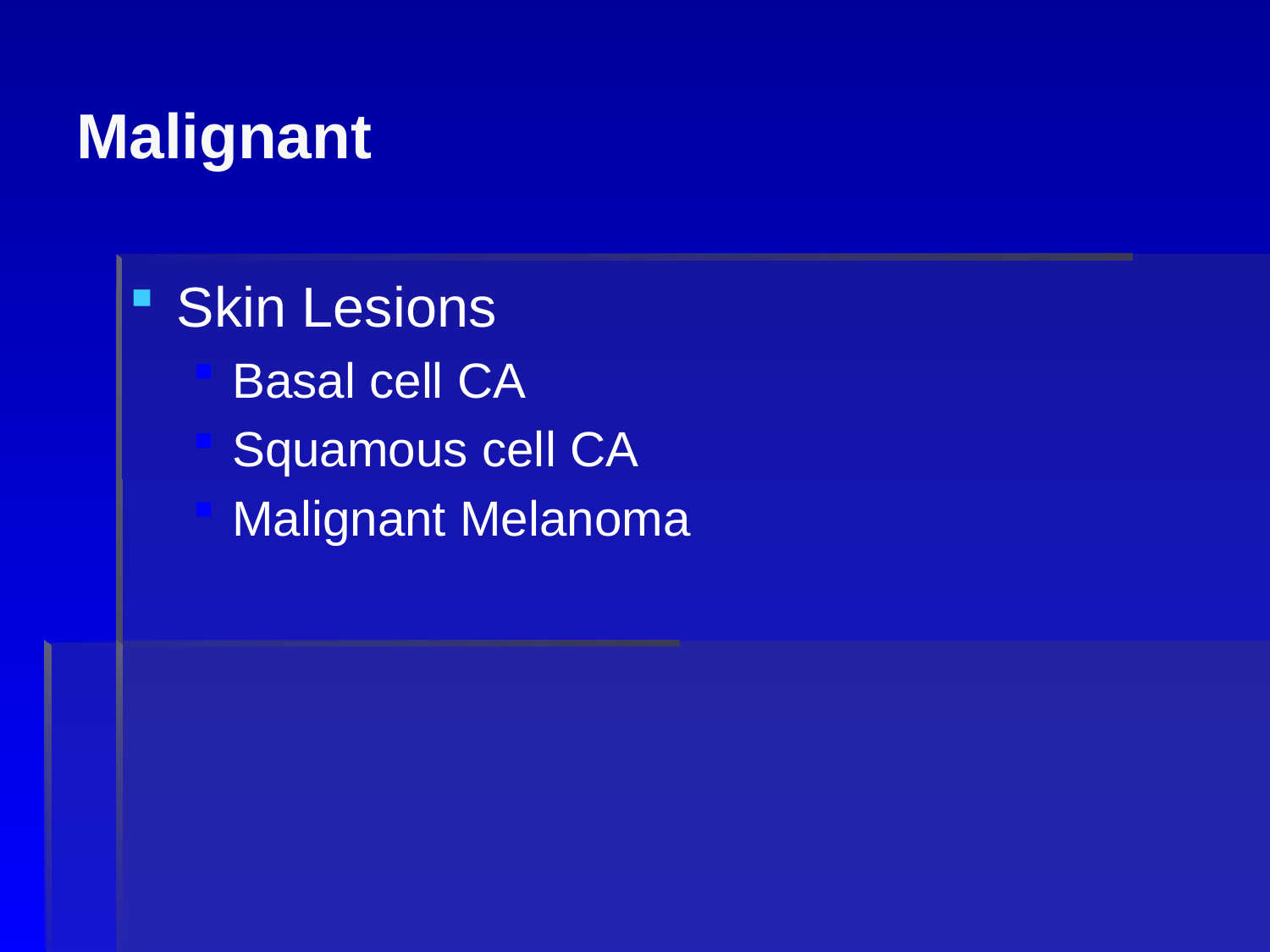

# Malignant
Skin Lesions
Basal cell CA
Squamous cell CA
Malignant Melanoma